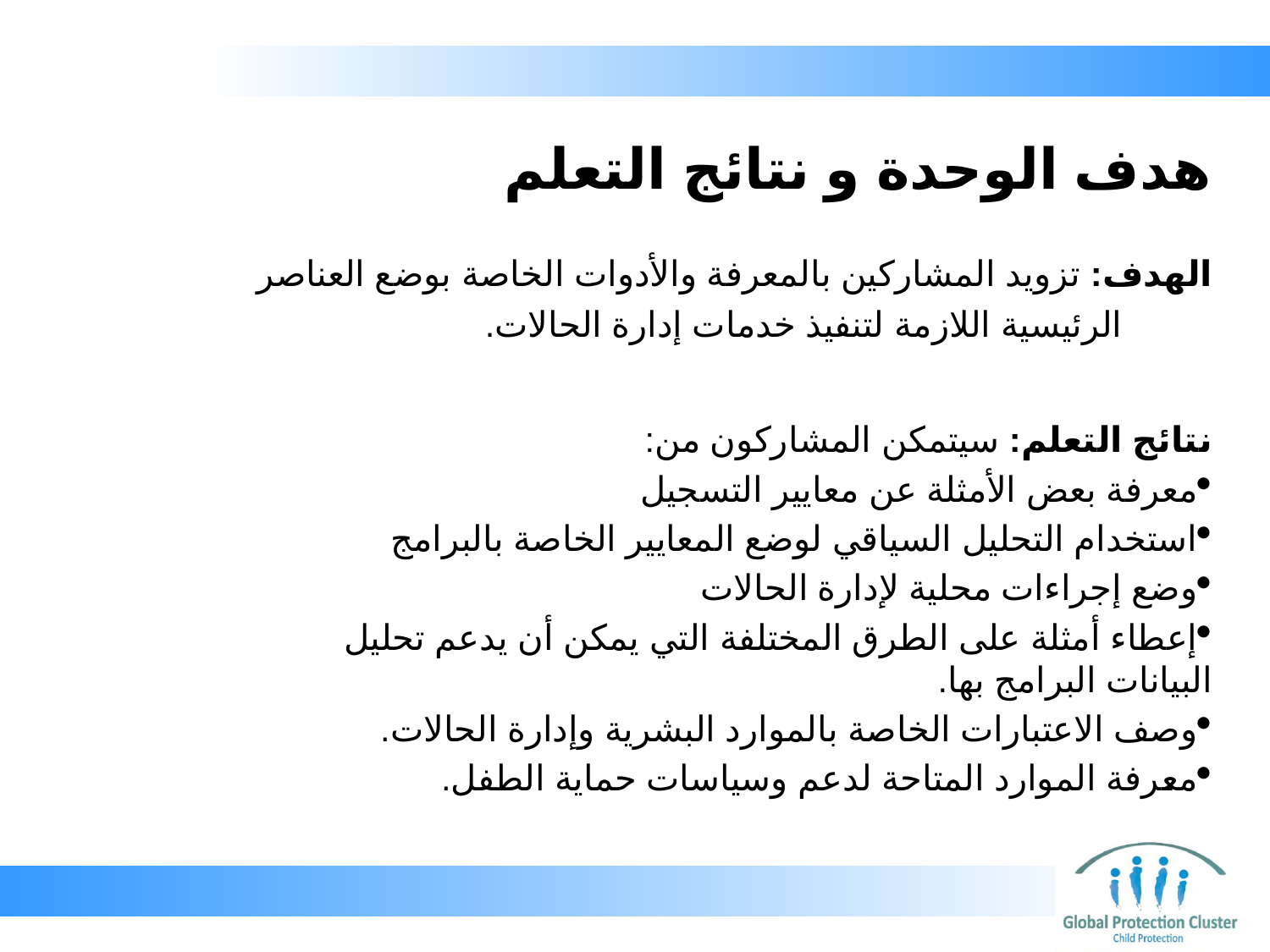

# هدف الوحدة و نتائج التعلم
الهدف: تزويد المشاركين بالمعرفة والأدوات الخاصة بوضع العناصر الرئيسية اللازمة لتنفيذ خدمات إدارة الحالات.

نتائج التعلم: سيتمكن المشاركون من:
معرفة بعض الأمثلة عن معايير التسجيل
استخدام التحليل السياقي لوضع المعايير الخاصة بالبرامج
وضع إجراءات محلية لإدارة الحالات
إعطاء أمثلة على الطرق المختلفة التي يمكن أن يدعم تحليل البيانات البرامج بها.
وصف الاعتبارات الخاصة بالموارد البشرية وإدارة الحالات.
معرفة الموارد المتاحة لدعم وسياسات حماية الطفل.